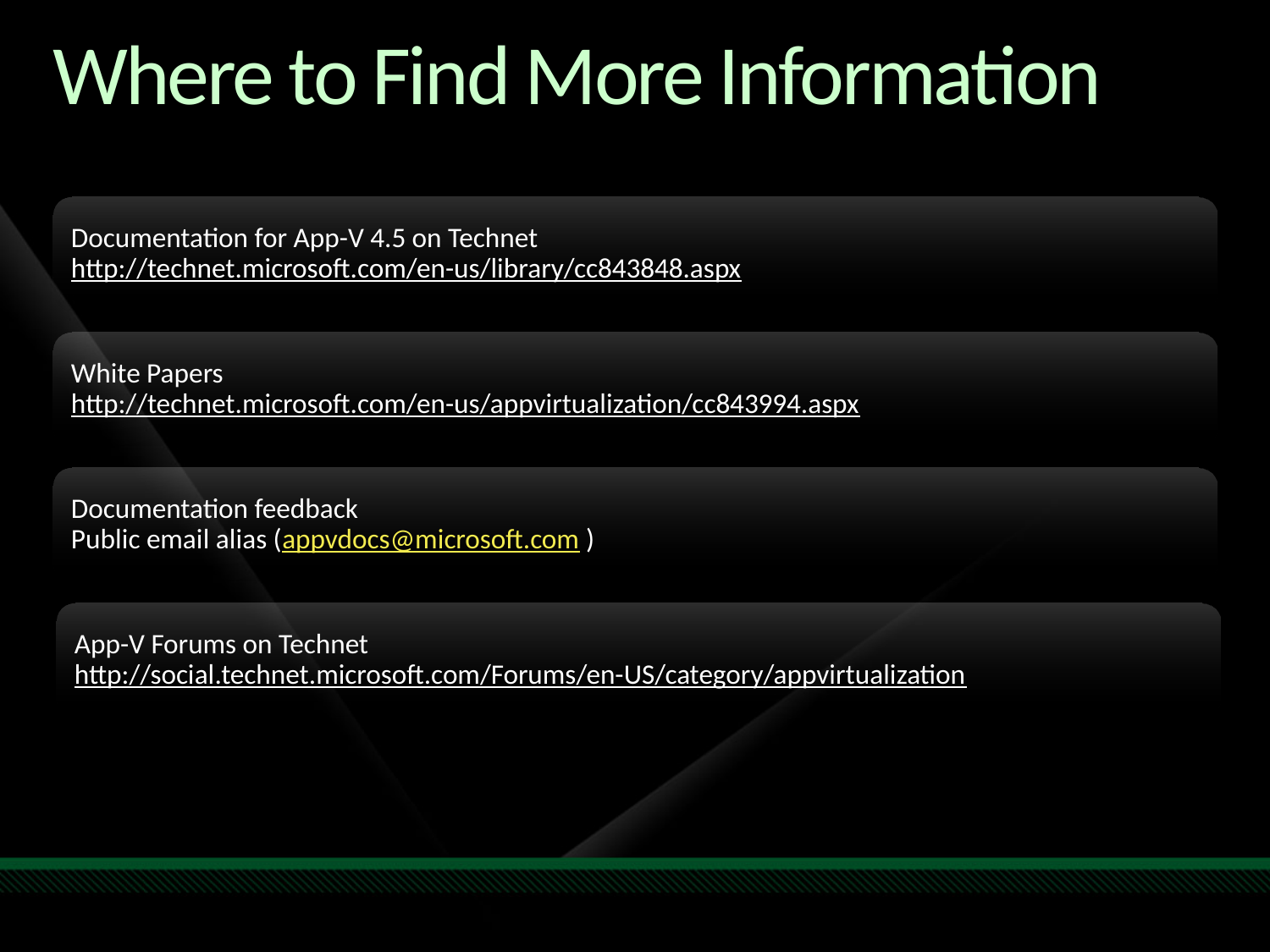

# Where to Find More Information
Documentation for App-V 4.5 on Technet
http://technet.microsoft.com/en-us/library/cc843848.aspx
White Papers
http://technet.microsoft.com/en-us/appvirtualization/cc843994.aspx
Documentation feedback
Public email alias (appvdocs@microsoft.com )
App-V Forums on Technet
http://social.technet.microsoft.com/Forums/en-US/category/appvirtualization